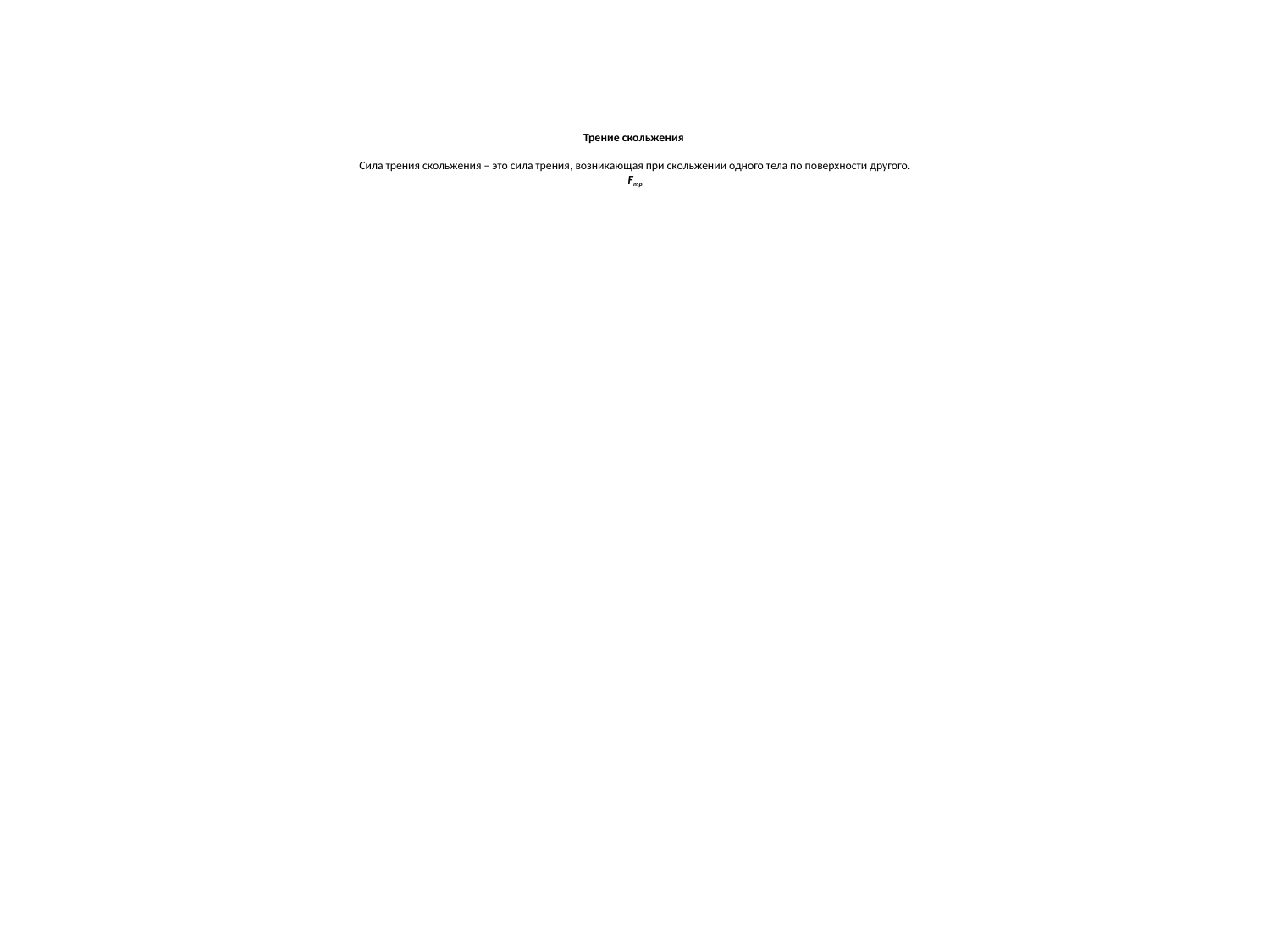

# Трение скольжения Сила трения скольжения – это сила трения, возникающая при скольжении одного тела по поверхности другого. Fтр.